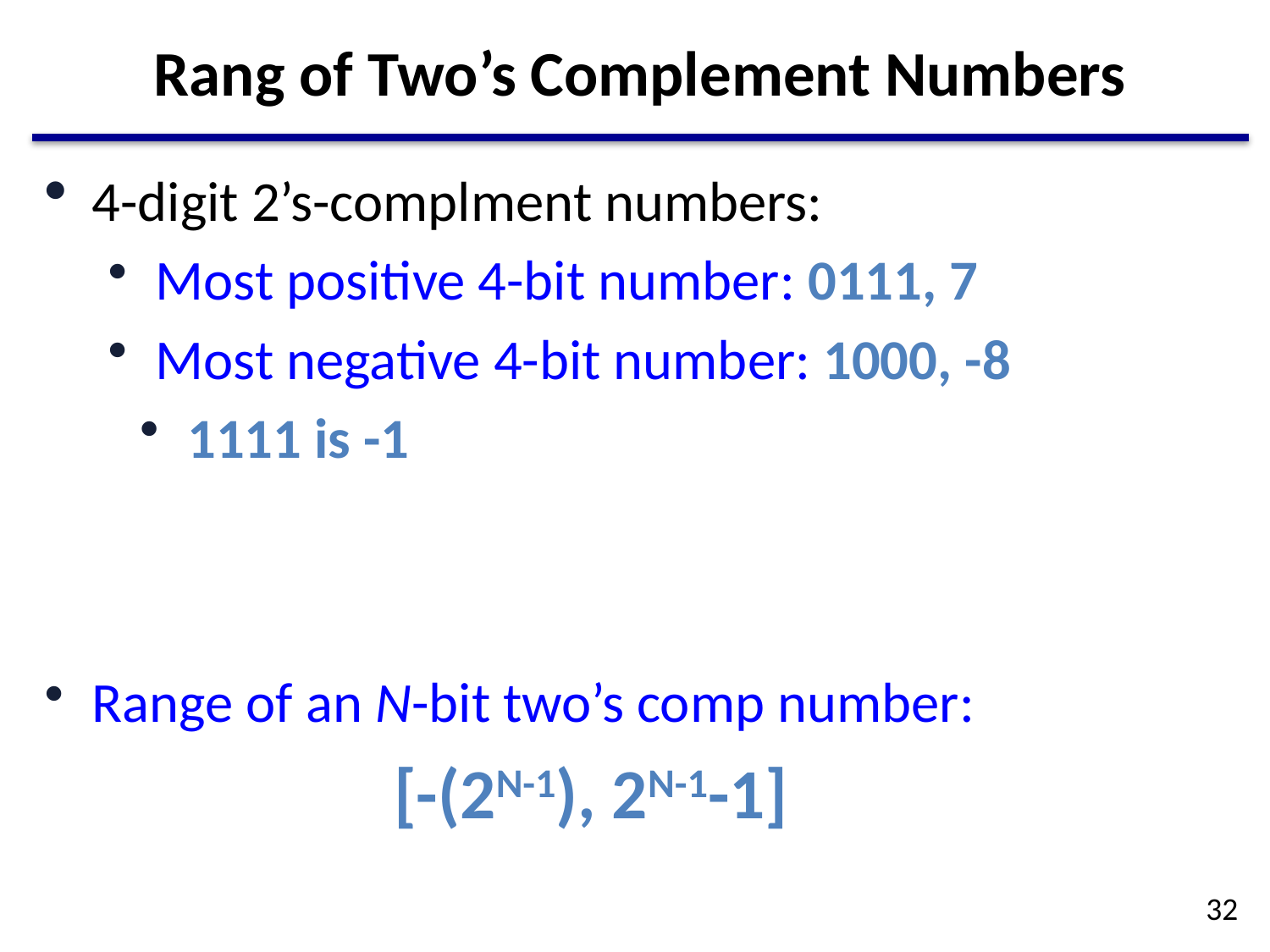

# Rang of Two’s Complement Numbers

4-digit 2’s-complment numbers:
Most positive 4-bit number: 0111, 7
Most negative 4-bit number: 1000, -8
1111 is -1

Range of an N-bit two’s comp number:
                      [-(2N-1), 2N-1-1]

32